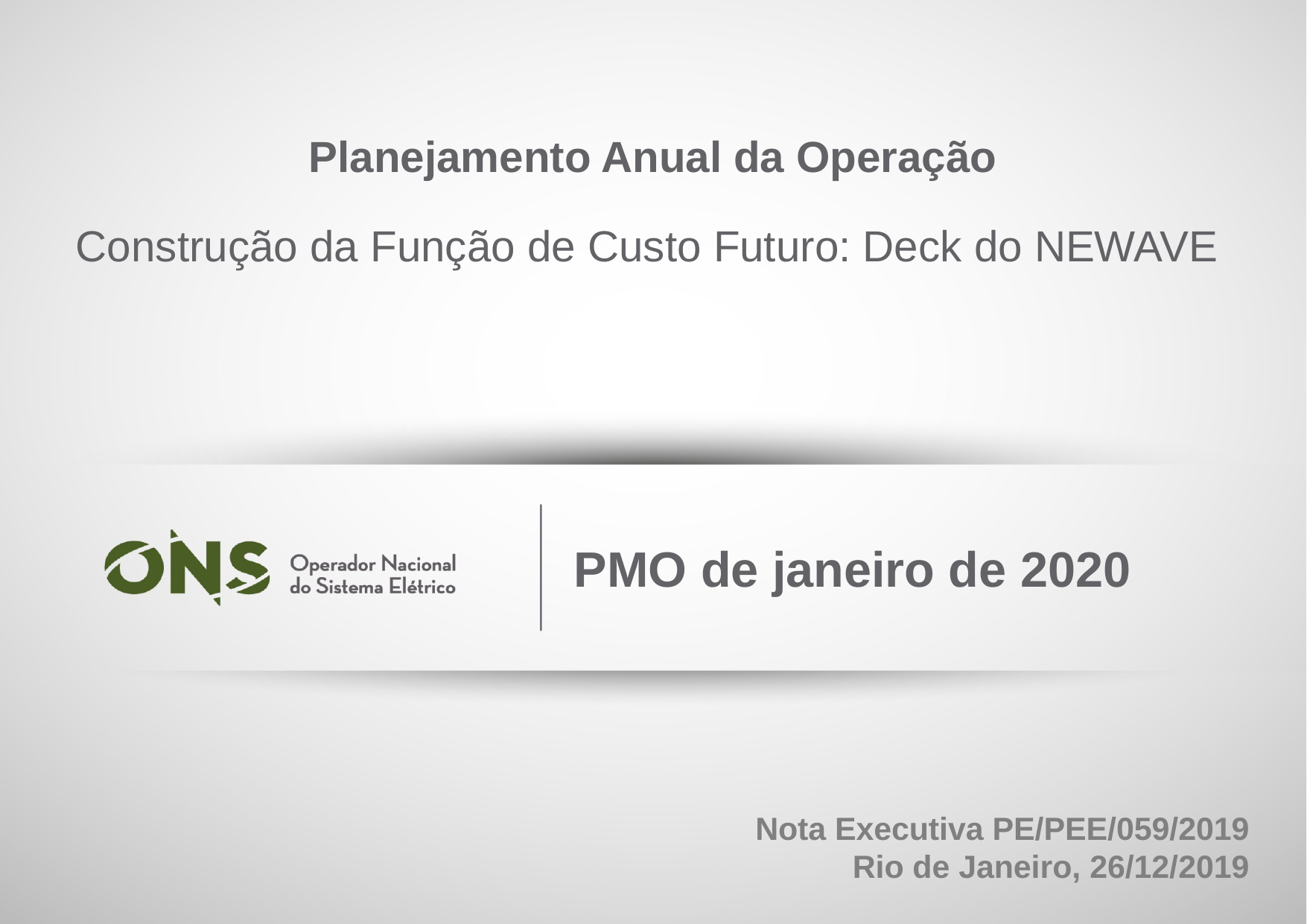

Planejamento Anual da Operação
Construção da Função de Custo Futuro: Deck do NEWAVE
# PMO de janeiro de 2020
Nota Executiva PE/PEE/059/2019
Rio de Janeiro, 26/12/2019